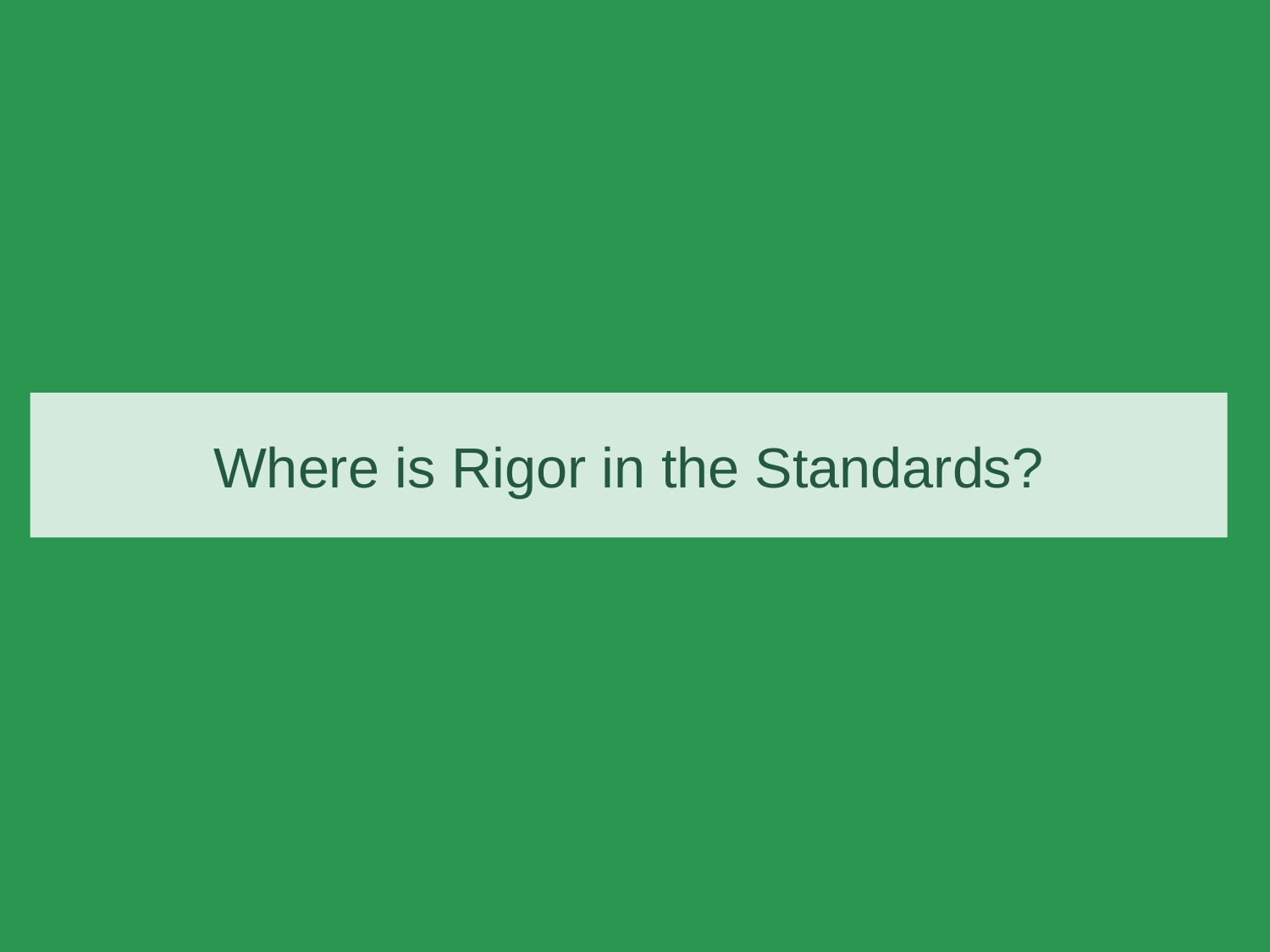

# Where is Rigor in the Standards?